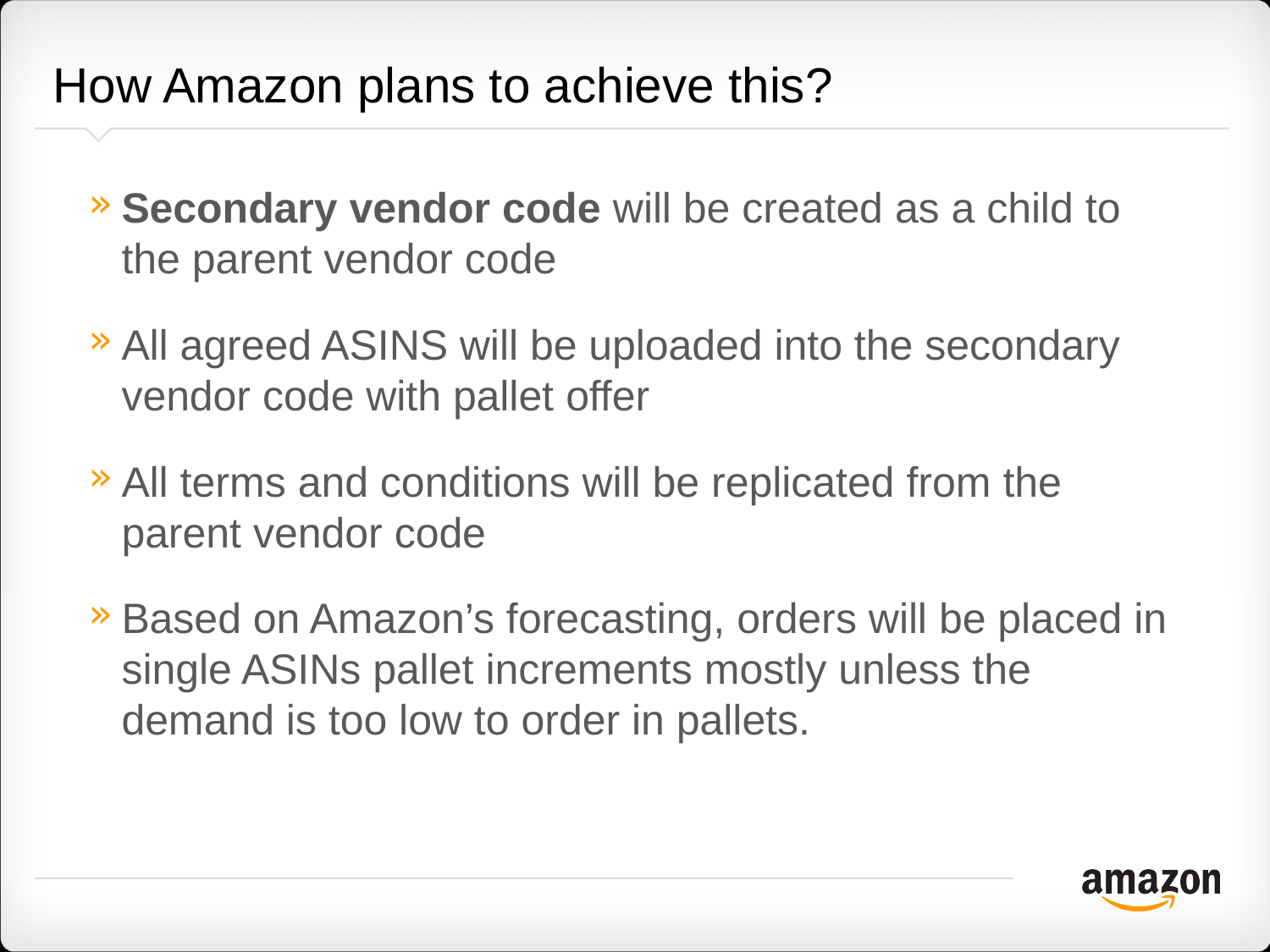

# How Amazon plans to achieve this?
Secondary vendor code will be created as a child to the parent vendor code
All agreed ASINS will be uploaded into the secondary vendor code with pallet offer
All terms and conditions will be replicated from the parent vendor code
Based on Amazon’s forecasting, orders will be placed in single ASINs pallet increments mostly unless the demand is too low to order in pallets.